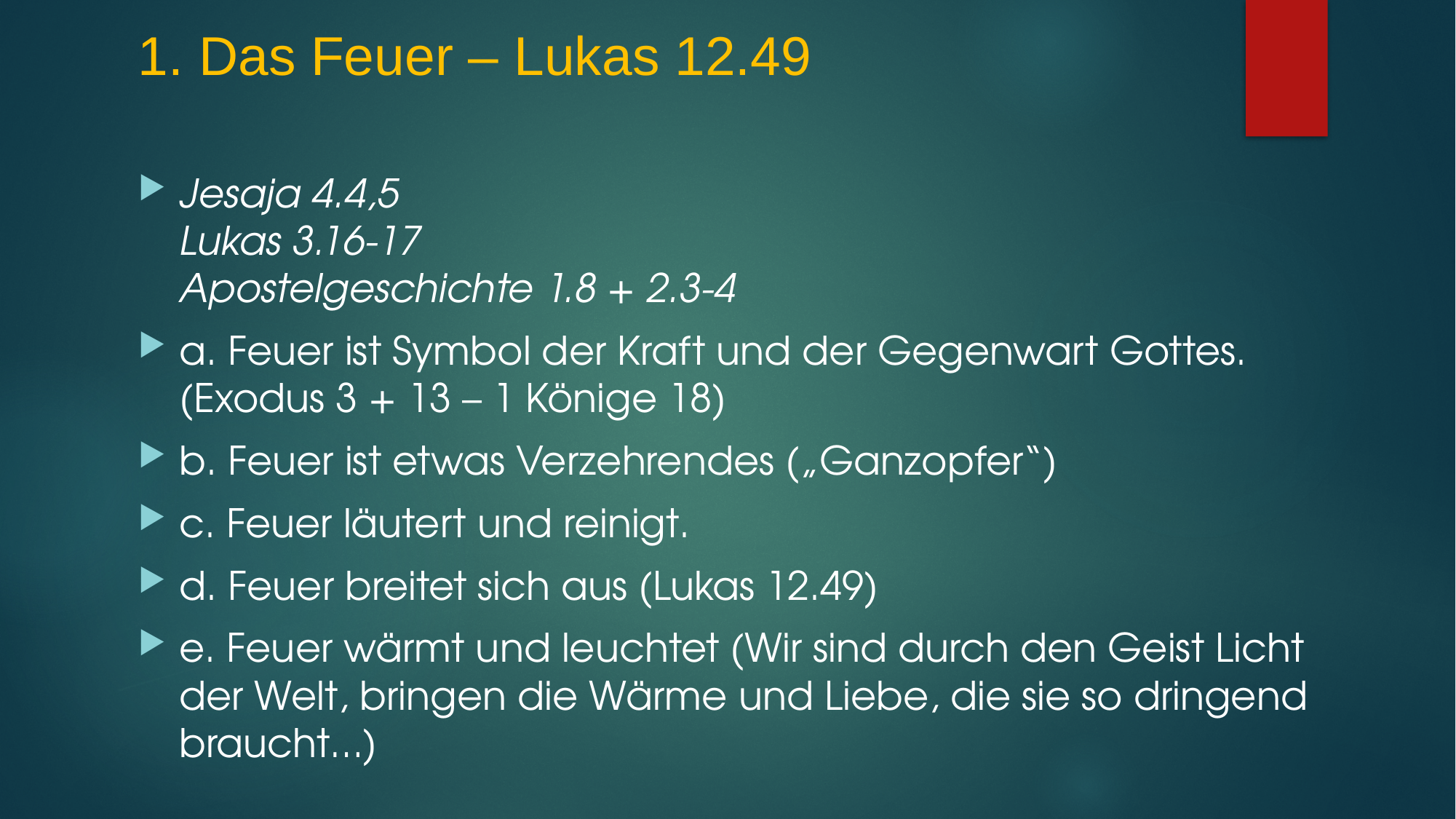

# 1. Das Feuer – Lukas 12.49
Jesaja 4.4,5
Lukas 3.16-17
Apostelgeschichte 1.8 + 2.3-4
a. Feuer ist Symbol der Kraft und der Gegenwart Gottes.
(Exodus 3 + 13 – 1 Könige 18)
b. Feuer ist etwas Verzehrendes („Ganzopfer“)
c. Feuer läutert und reinigt.
d. Feuer breitet sich aus (Lukas 12.49)
e. Feuer wärmt und leuchtet (Wir sind durch den Geist Licht der Welt, bringen die Wärme und Liebe, die sie so dringend braucht…)